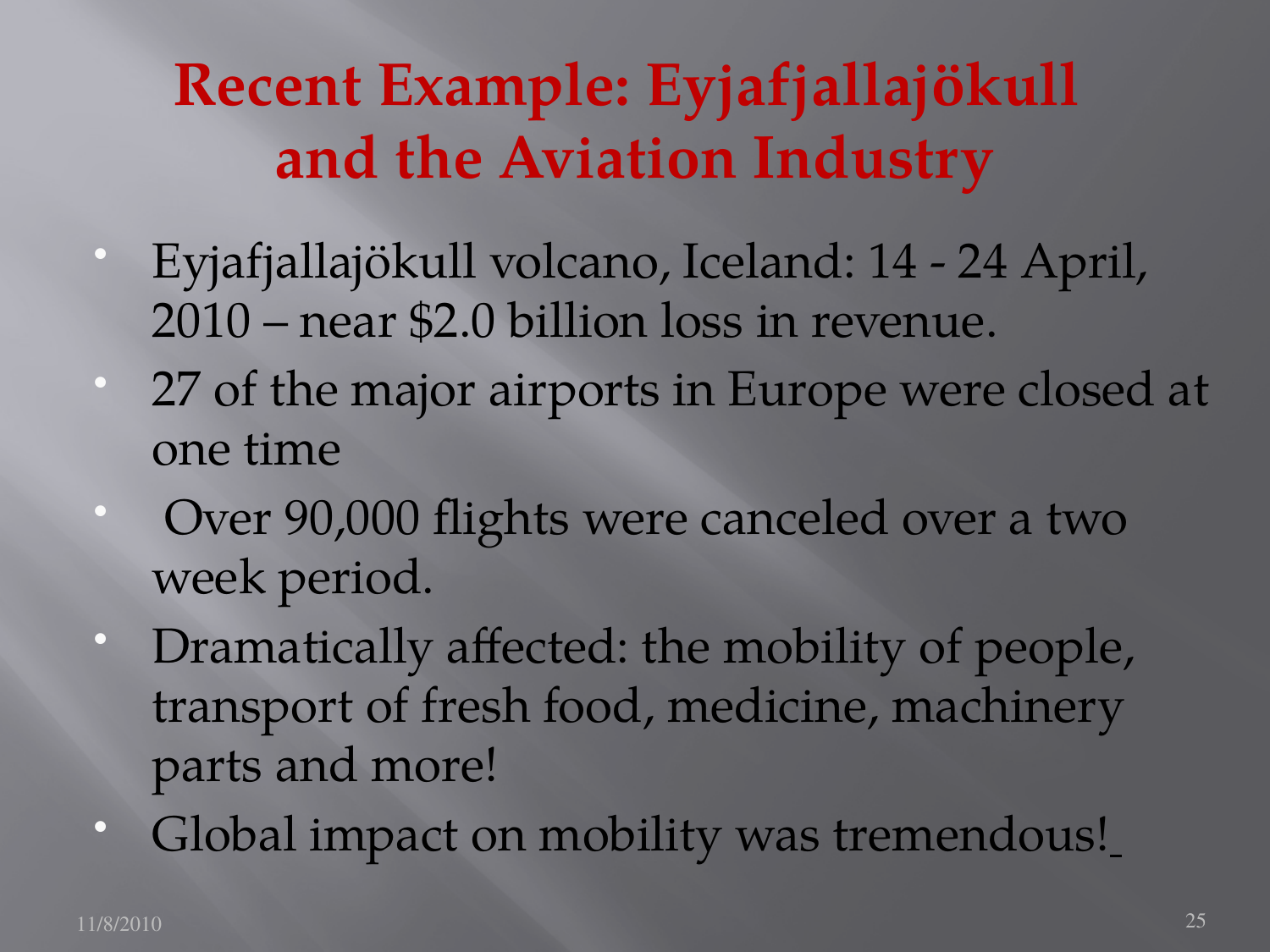

# Recent Example: Eyjafjallajökull and the Aviation Industry
Eyjafjallajökull volcano, Iceland: 14 - 24 April, 2010 – near $2.0 billion loss in revenue.
27 of the major airports in Europe were closed at one time
 Over 90,000 flights were canceled over a two week period.
Dramatically affected: the mobility of people, transport of fresh food, medicine, machinery parts and more!
Global impact on mobility was tremendous!
11/8/2010
25